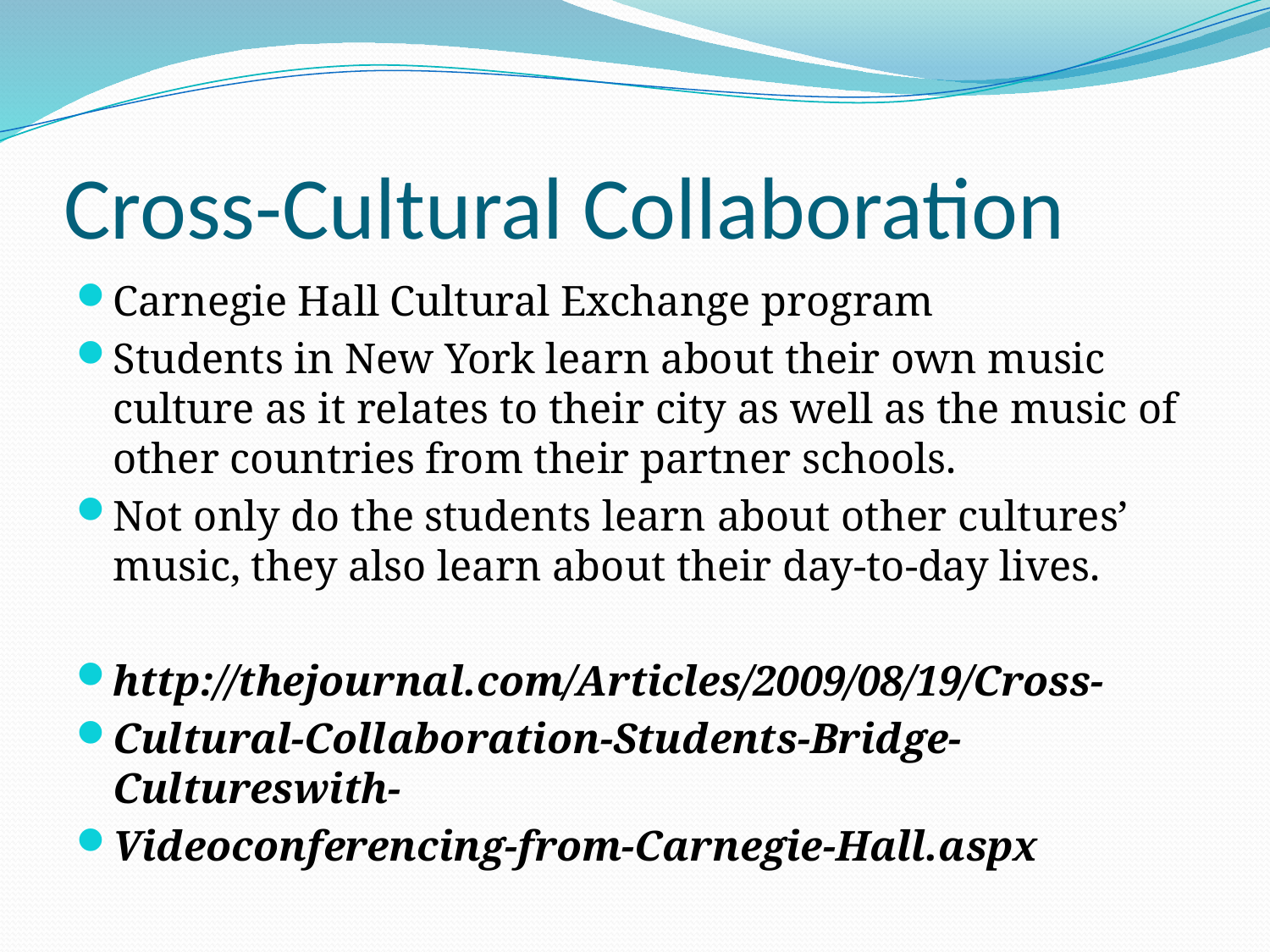

# Cross-Cultural Collaboration
Carnegie Hall Cultural Exchange program
Students in New York learn about their own music culture as it relates to their city as well as the music of other countries from their partner schools.
Not only do the students learn about other cultures’ music, they also learn about their day-to-day lives.

http://thejournal.com/Articles/2009/08/19/Cross-
Cultural-Collaboration-Students-Bridge-Cultureswith-
Videoconferencing-from-Carnegie-Hall.aspx